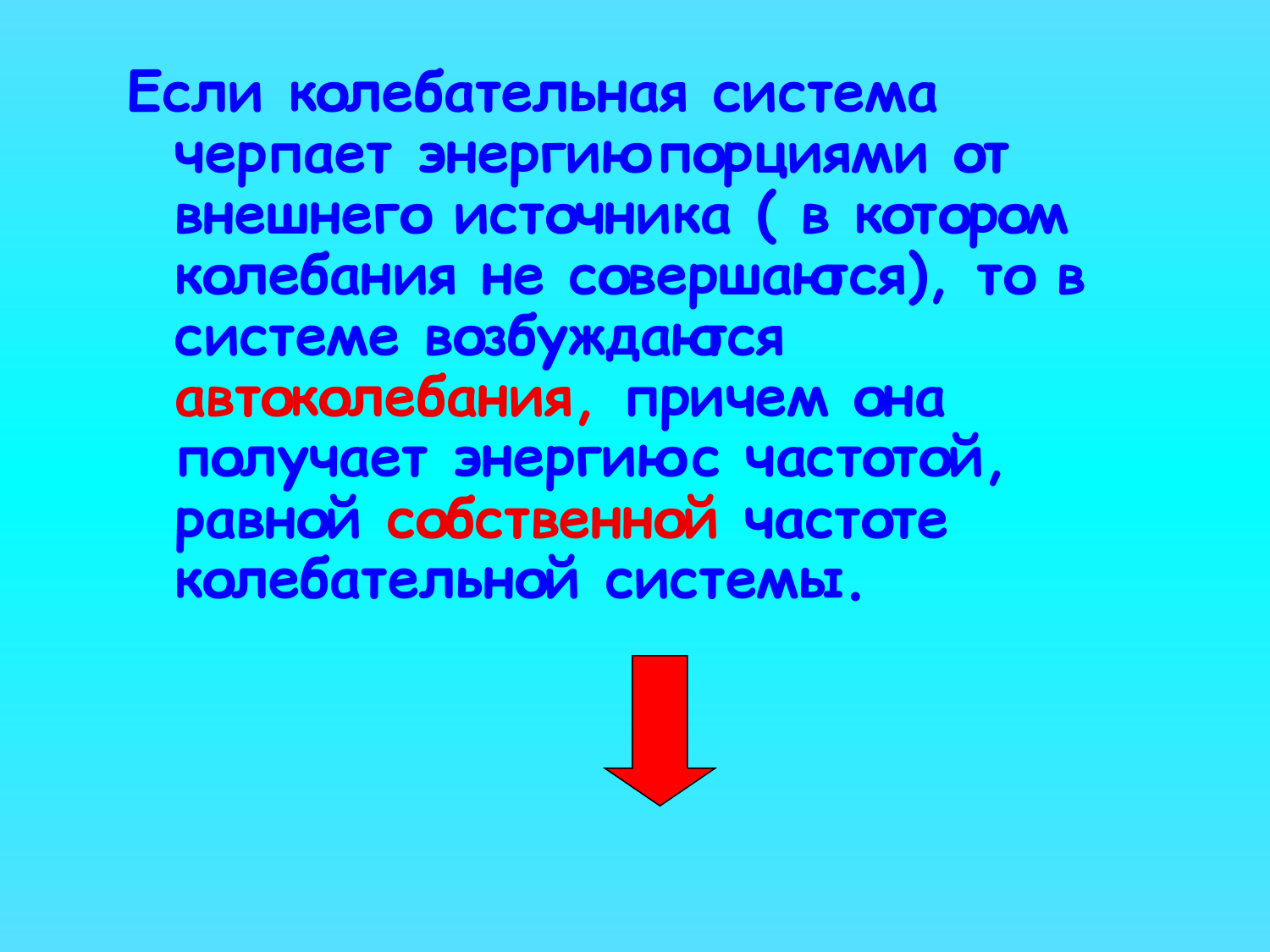

Если колебательная система черпает энергию порциями от внешнего источника ( в котором колебания не совершаются), то в системе возбуждаются автоколебания, причем она получает энергию с частотой, равной собственной частоте колебательной системы.